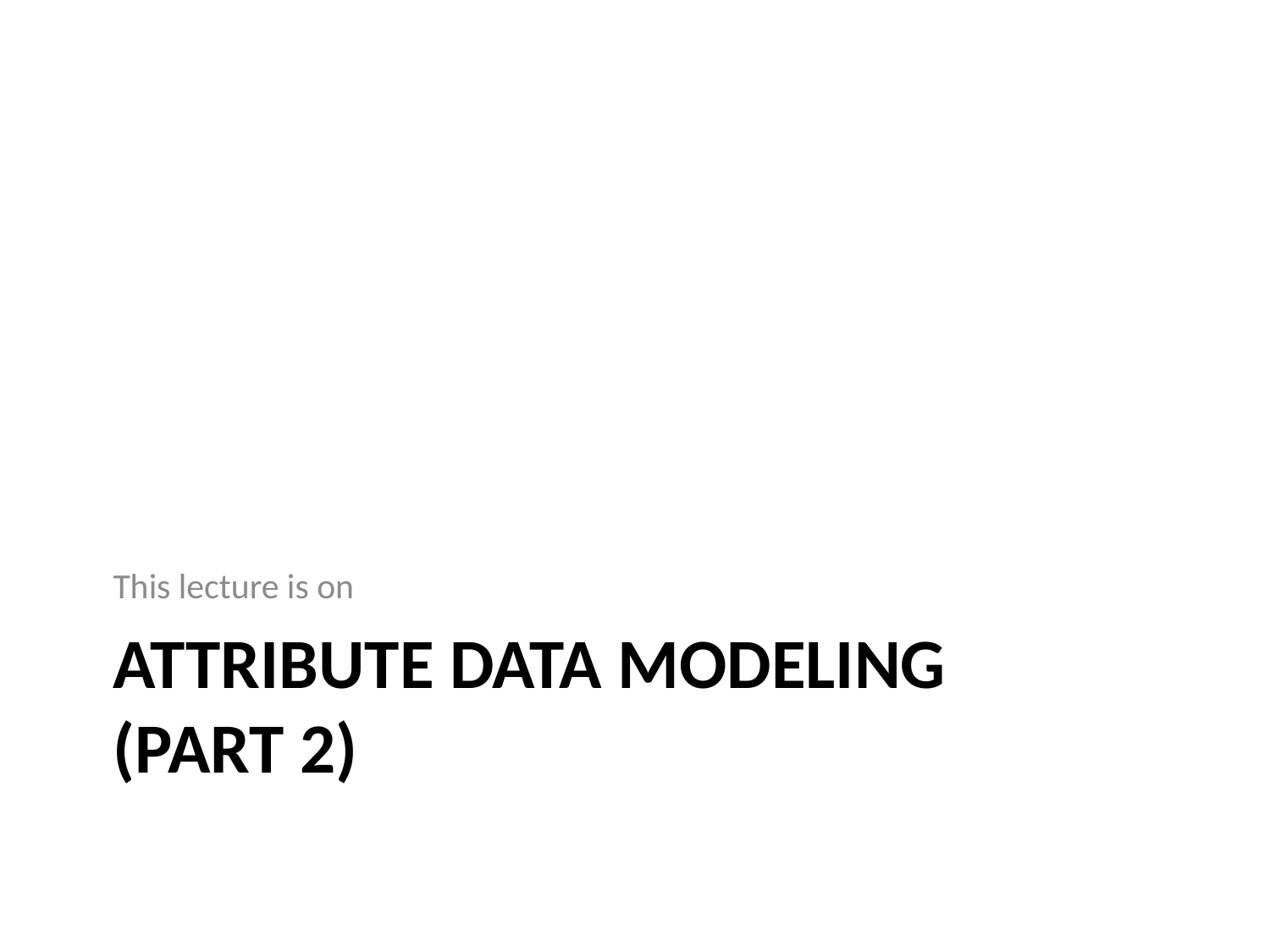

This lecture is on
# Attribute data modeling (part 2)